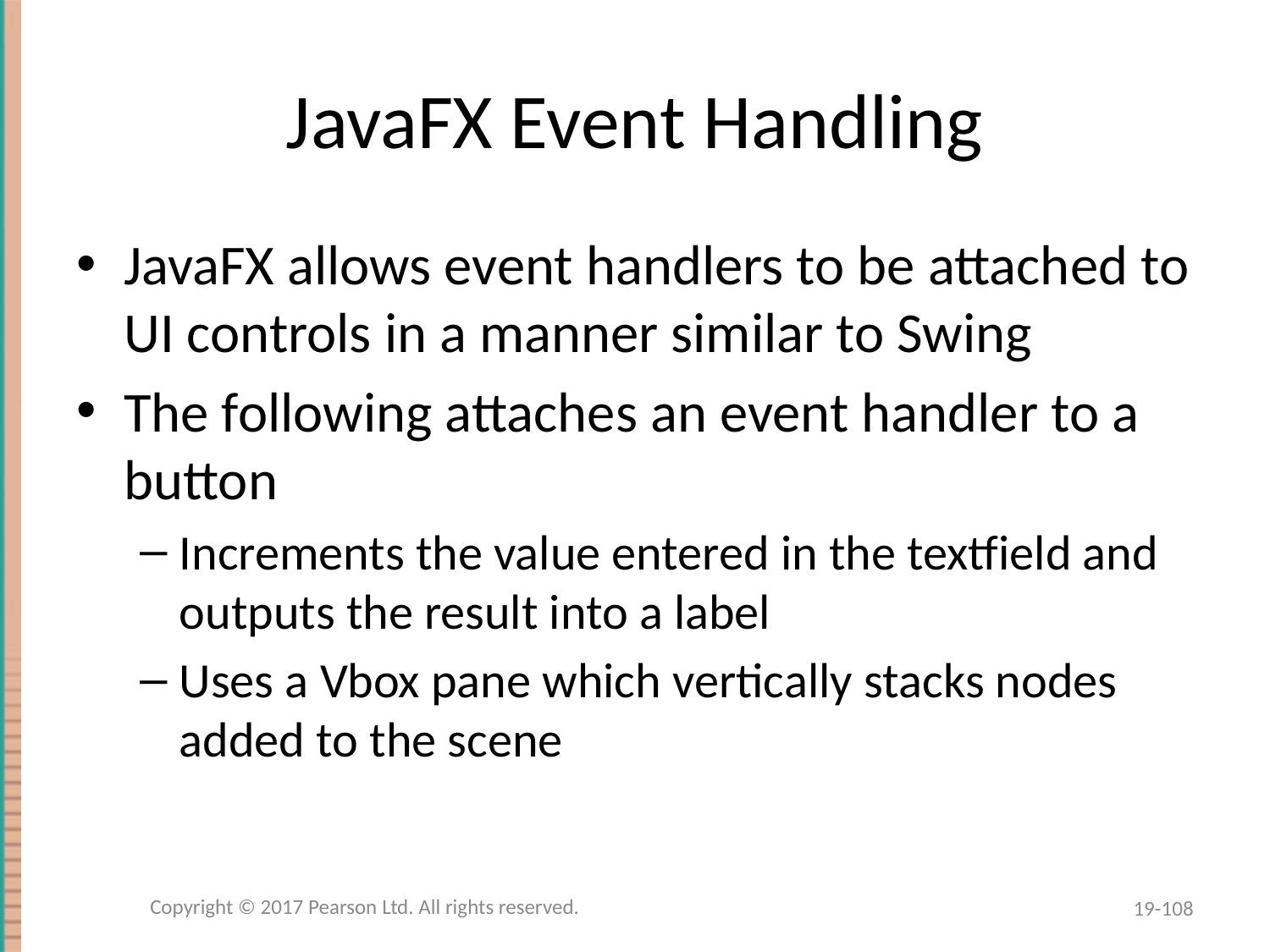

# JavaFX Event Handling
JavaFX allows event handlers to be attached to UI controls in a manner similar to Swing
The following attaches an event handler to a button
Increments the value entered in the textfield and outputs the result into a label
Uses a Vbox pane which vertically stacks nodes added to the scene
Copyright © 2017 Pearson Ltd. All rights reserved.
19-108